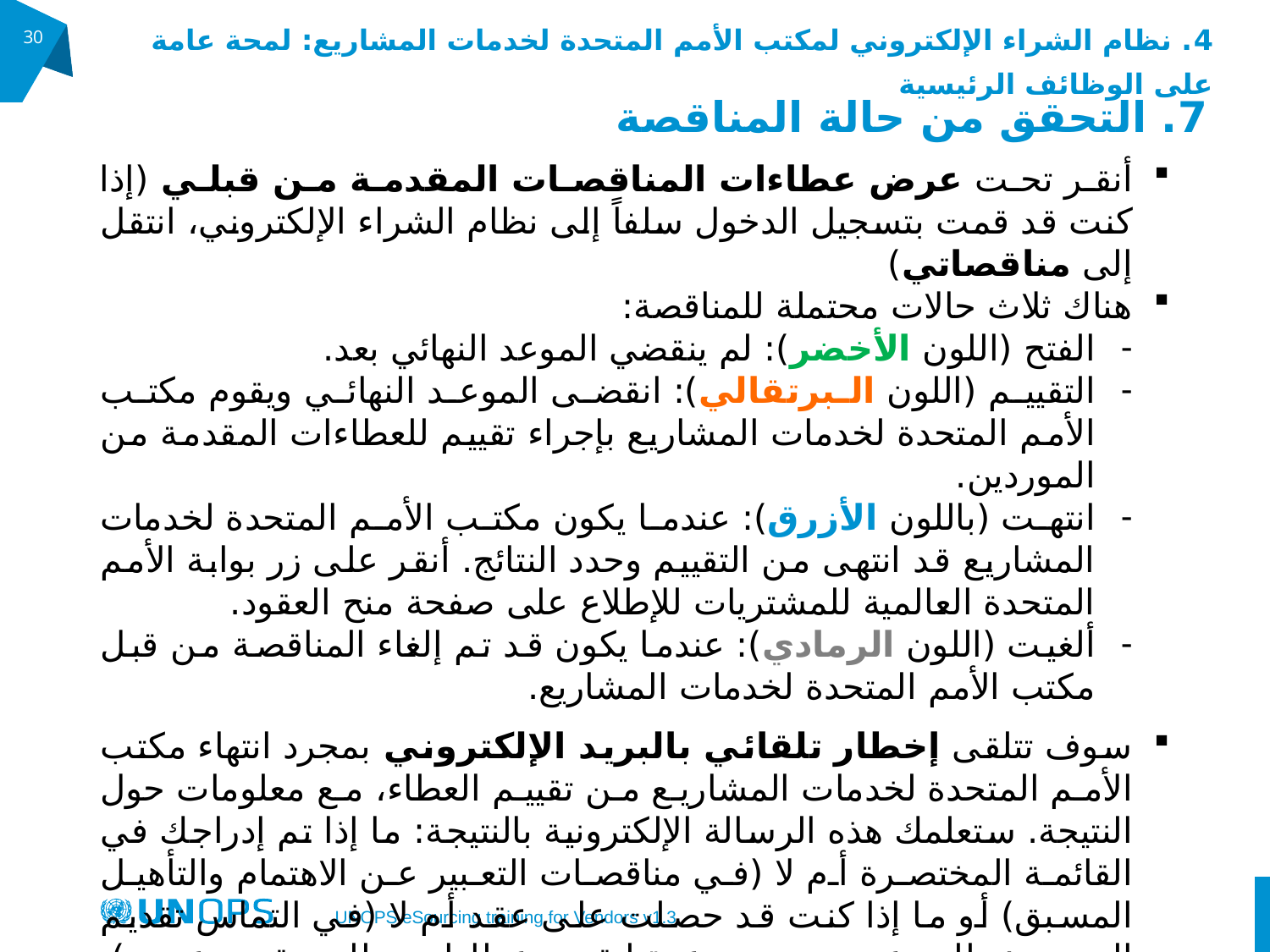

4. نظام الشراء الإلكتروني لمكتب الأمم المتحدة لخدمات المشاريع: لمحة عامة على الوظائف الرئيسية

30
# 7. التحقق من حالة المناقصة
أنقر تحت عرض عطاءات المناقصات المقدمة من قبلي (إذا كنت قد قمت بتسجيل الدخول سلفاً إلى نظام الشراء الإلكتروني، انتقل إلى مناقصاتي)
هناك ثلاث حالات محتملة للمناقصة:
الفتح (اللون الأخضر): لم ينقضي الموعد النهائي بعد.
التقييم (اللون البرتقالي): انقضى الموعد النهائي ويقوم مكتب الأمم المتحدة لخدمات المشاريع بإجراء تقييم للعطاءات المقدمة من الموردين.
انتهت (باللون الأزرق): عندما يكون مكتب الأمم المتحدة لخدمات المشاريع قد انتهى من التقييم وحدد النتائج. أنقر على زر بوابة الأمم المتحدة العالمية للمشتريات للإطلاع على صفحة منح العقود.
ألغيت (اللون الرمادي): عندما يكون قد تم إلغاء المناقصة من قبل مكتب الأمم المتحدة لخدمات المشاريع.

سوف تتلقى إخطار تلقائي بالبريد الإلكتروني بمجرد انتهاء مكتب الأمم المتحدة لخدمات المشاريع من تقييم العطاء، مع معلومات حول النتيجة. ستعلمك هذه الرسالة الإلكترونية بالنتيجة: ما إذا تم إدراجك في القائمة المختصرة أم لا (في مناقصات التعبير عن الاهتمام والتأهيل المسبق) أو ما إذا كنت قد حصلت على عقد أم لا (في التماس تقديم العروض: طلب عرض سعر، دعوة لتقديم عطاءات، طلب تقديم عرض). أيضاً، سوف تتضمن رسائل البريد الإلكتروني هذه تفاصيل الاتصال الخاصة بموظفي مكتب الأمم المتحدة لخدمات المشاريع المسؤولين عن المناقصة إذا رغبت في الحصول على مزيد من المعلومات.
في حالة وجود أي عقود تم منحها نتيجة لهذه المناقصة، فإنها ستوفر أيضاً رابطاً إلى صفحة منح العقود في بوابة الأمم المتحدة العالمية للمشتريات:https://www.ungm.org/Public/ContractAward

UNOPS eSourcing training for Vendors v1.3